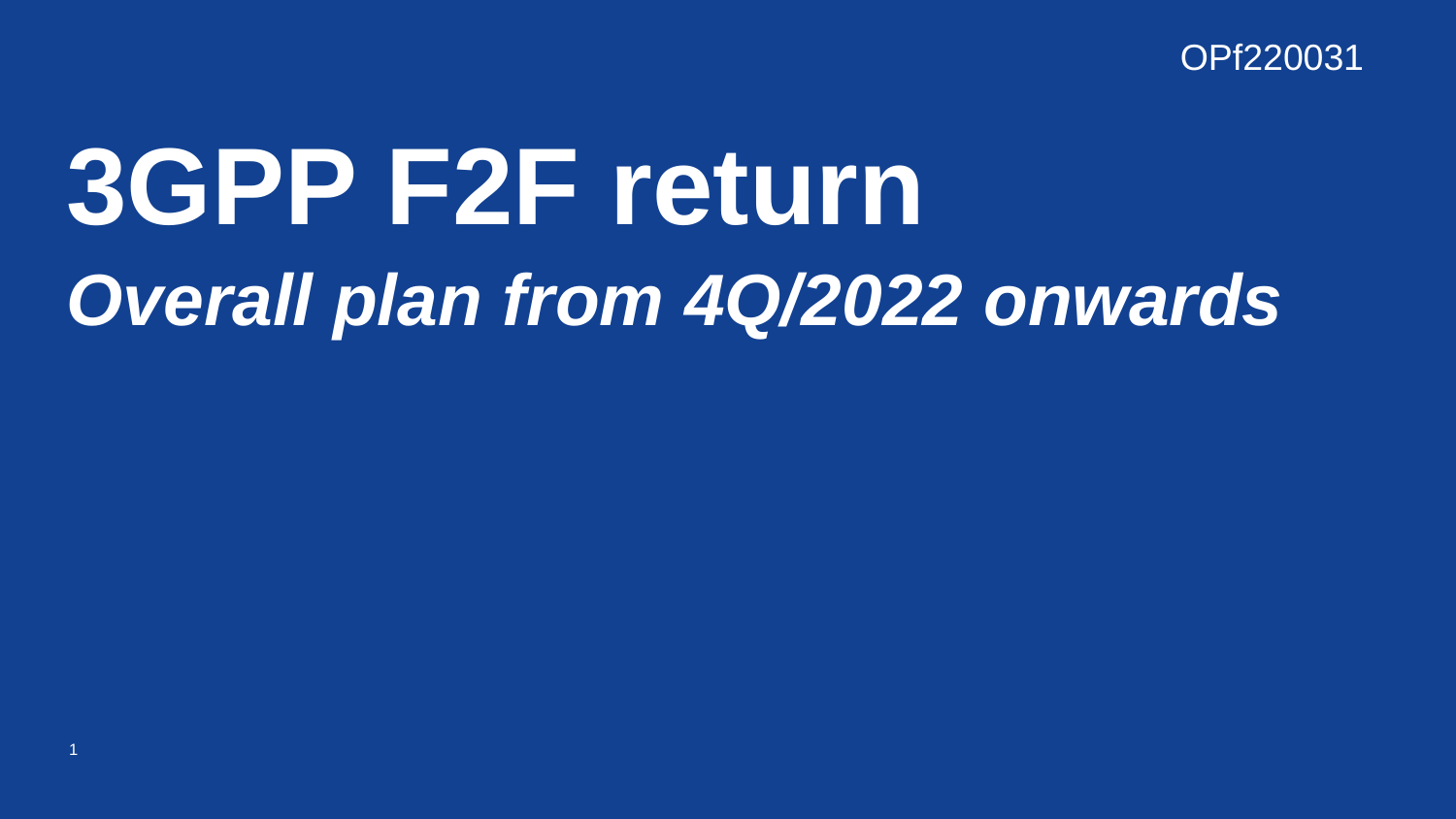

OPf220031
3GPP F2F return
Overall plan from 4Q/2022 onwards